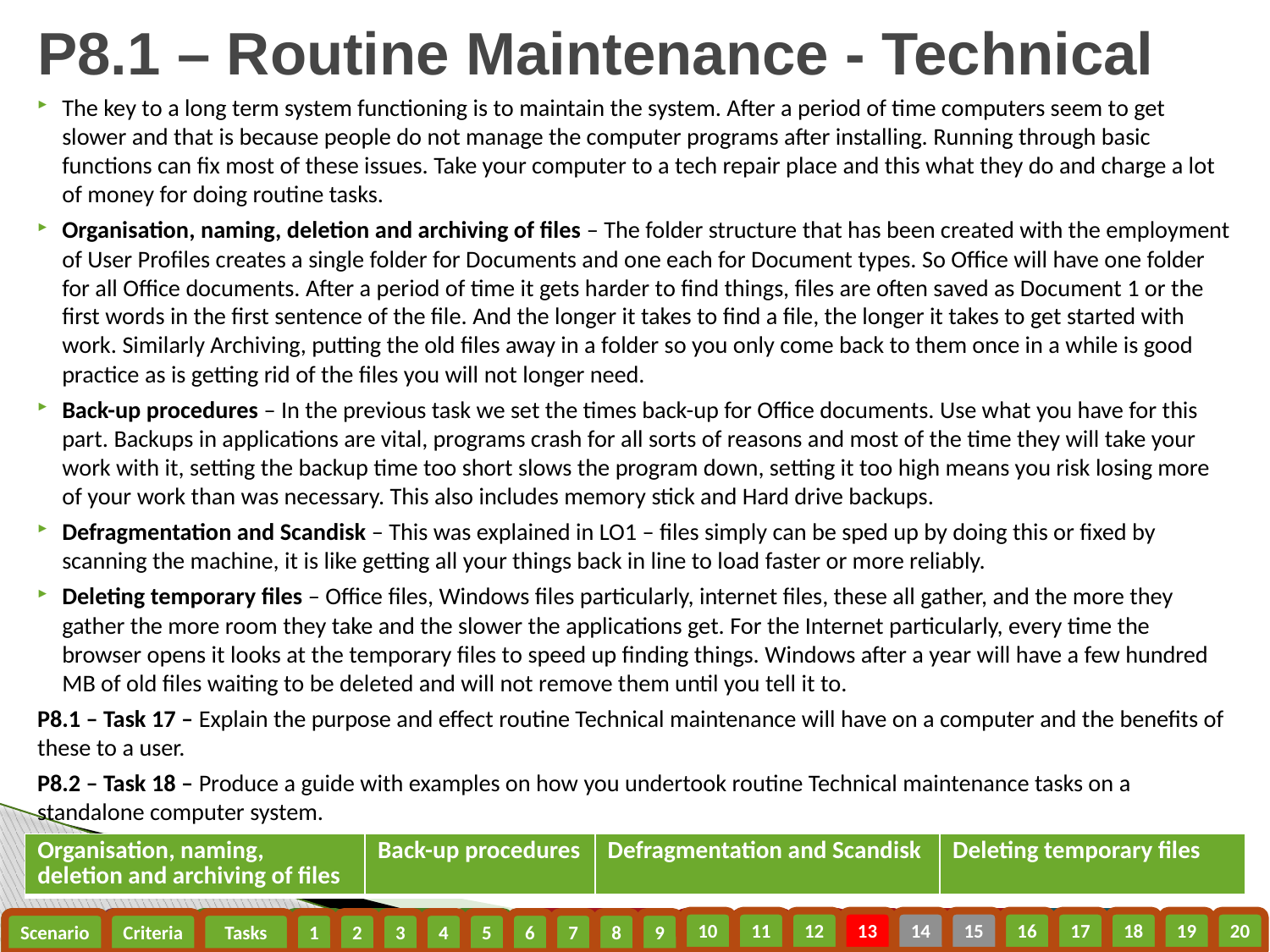

# P8.1 – Routine Maintenance - Technical
The key to a long term system functioning is to maintain the system. After a period of time computers seem to get slower and that is because people do not manage the computer programs after installing. Running through basic functions can fix most of these issues. Take your computer to a tech repair place and this what they do and charge a lot of money for doing routine tasks.
Organisation, naming, deletion and archiving of files – The folder structure that has been created with the employment of User Profiles creates a single folder for Documents and one each for Document types. So Office will have one folder for all Office documents. After a period of time it gets harder to find things, files are often saved as Document 1 or the first words in the first sentence of the file. And the longer it takes to find a file, the longer it takes to get started with work. Similarly Archiving, putting the old files away in a folder so you only come back to them once in a while is good practice as is getting rid of the files you will not longer need.
Back-up procedures – In the previous task we set the times back-up for Office documents. Use what you have for this part. Backups in applications are vital, programs crash for all sorts of reasons and most of the time they will take your work with it, setting the backup time too short slows the program down, setting it too high means you risk losing more of your work than was necessary. This also includes memory stick and Hard drive backups.
Defragmentation and Scandisk – This was explained in LO1 – files simply can be sped up by doing this or fixed by scanning the machine, it is like getting all your things back in line to load faster or more reliably.
Deleting temporary files – Office files, Windows files particularly, internet files, these all gather, and the more they gather the more room they take and the slower the applications get. For the Internet particularly, every time the browser opens it looks at the temporary files to speed up finding things. Windows after a year will have a few hundred MB of old files waiting to be deleted and will not remove them until you tell it to.
P8.1 – Task 17 – Explain the purpose and effect routine Technical maintenance will have on a computer and the benefits of these to a user.
P8.2 – Task 18 – Produce a guide with examples on how you undertook routine Technical maintenance tasks on a standalone computer system.
| Organisation, naming, deletion and archiving of files | Back-up procedures | Defragmentation and Scandisk | Deleting temporary files |
| --- | --- | --- | --- |